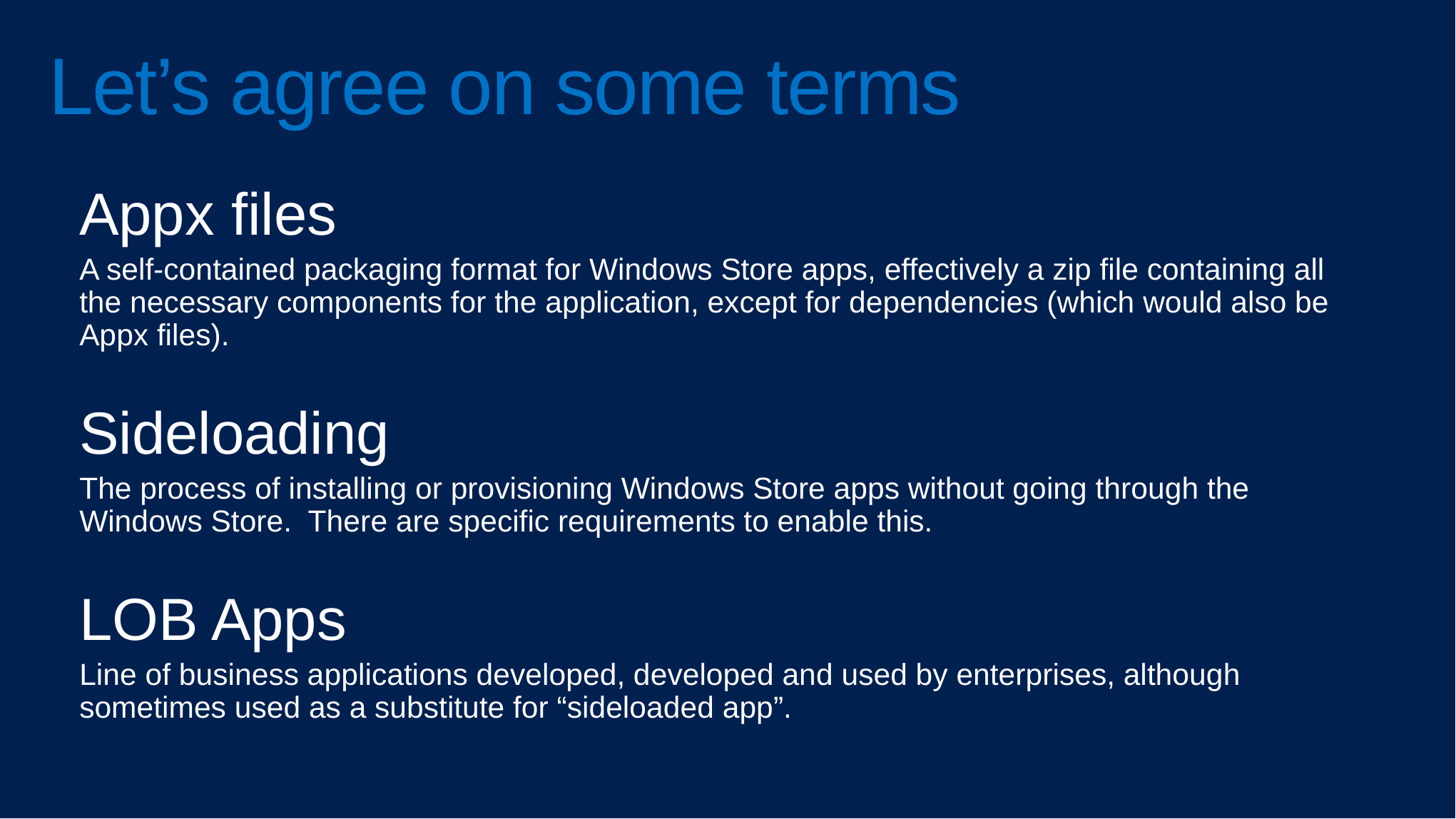

# Let’s agree on some terms
Appx files
A self-contained packaging format for Windows Store apps, effectively a zip file containing all the necessary components for the application, except for dependencies (which would also be Appx files).

Sideloading
The process of installing or provisioning Windows Store apps without going through the Windows Store.  There are specific requirements to enable this.

LOB Apps
Line of business applications developed, developed and used by enterprises, although sometimes used as a substitute for “sideloaded app”.